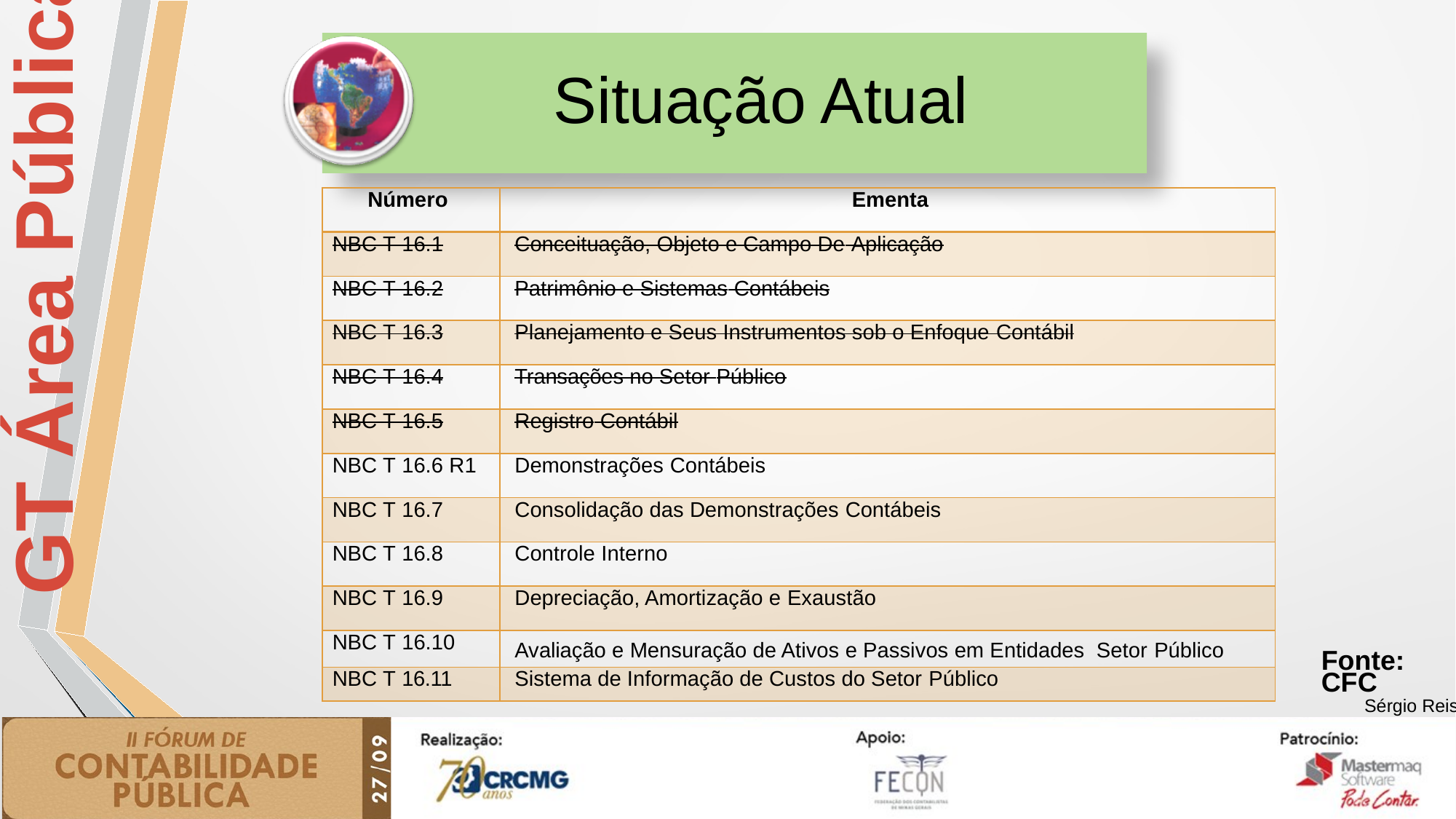

Situação Atual
| Número | Ementa |
| --- | --- |
| NBC T 16.1 | Conceituação, Objeto e Campo De Aplicação |
| NBC T 16.2 | Patrimônio e Sistemas Contábeis |
| NBC T 16.3 | Planejamento e Seus Instrumentos sob o Enfoque Contábil |
| NBC T 16.4 | Transações no Setor Público |
| NBC T 16.5 | Registro Contábil |
| NBC T 16.6 R1 | Demonstrações Contábeis |
| NBC T 16.7 | Consolidação das Demonstrações Contábeis |
| NBC T 16.8 | Controle Interno |
| NBC T 16.9 | Depreciação, Amortização e Exaustão |
| NBC T 16.10 | Avaliação e Mensuração de Ativos e Passivos em Entidades Setor Público |
| NBC T 16.11 | Sistema de Informação de Custos do Setor Público |
Fonte: CFC